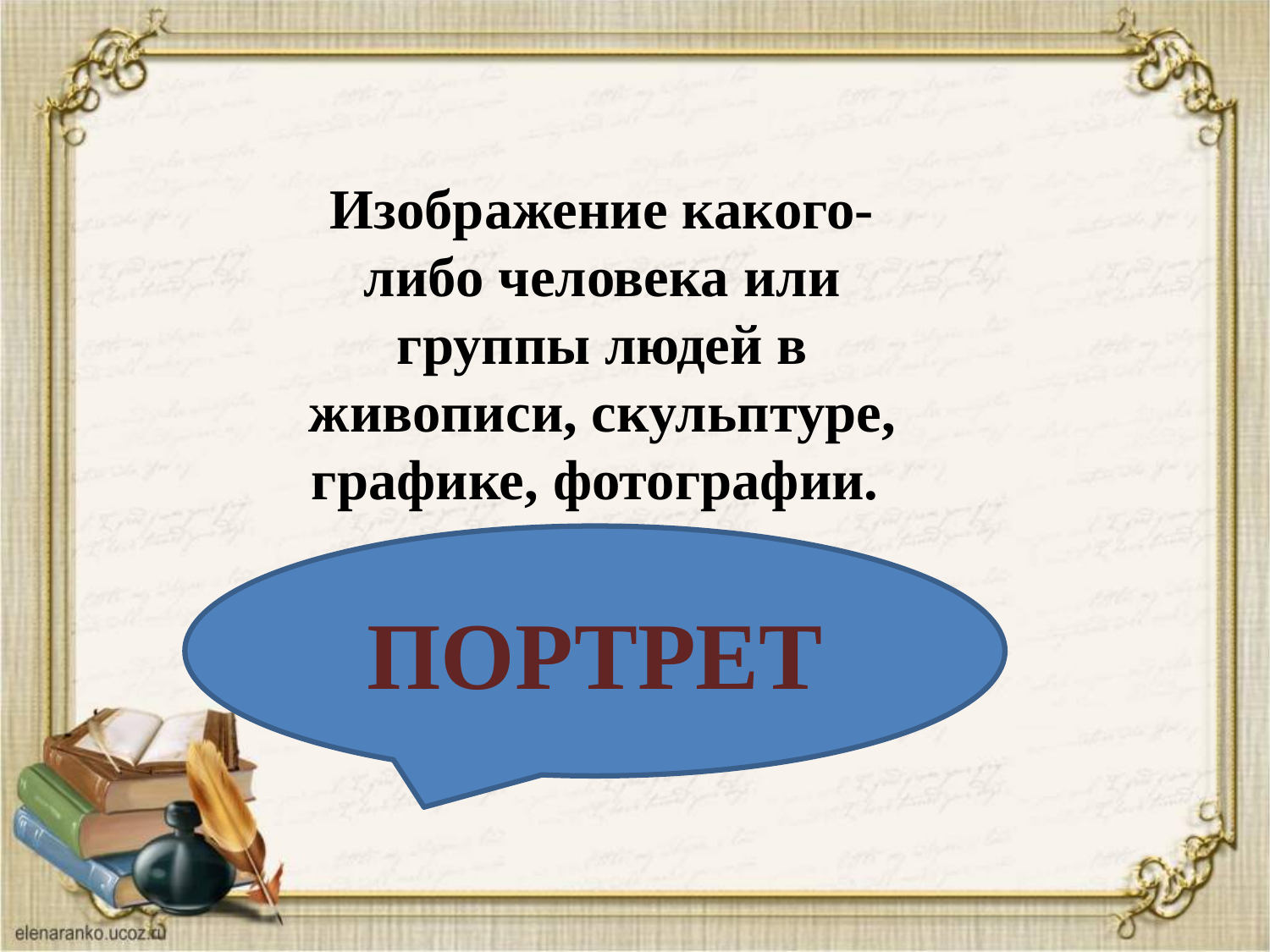

#
Изображение какого-либо человека или группы людей в живописи, скульптуре, графике, фотографии.
ПОРТРЕТ